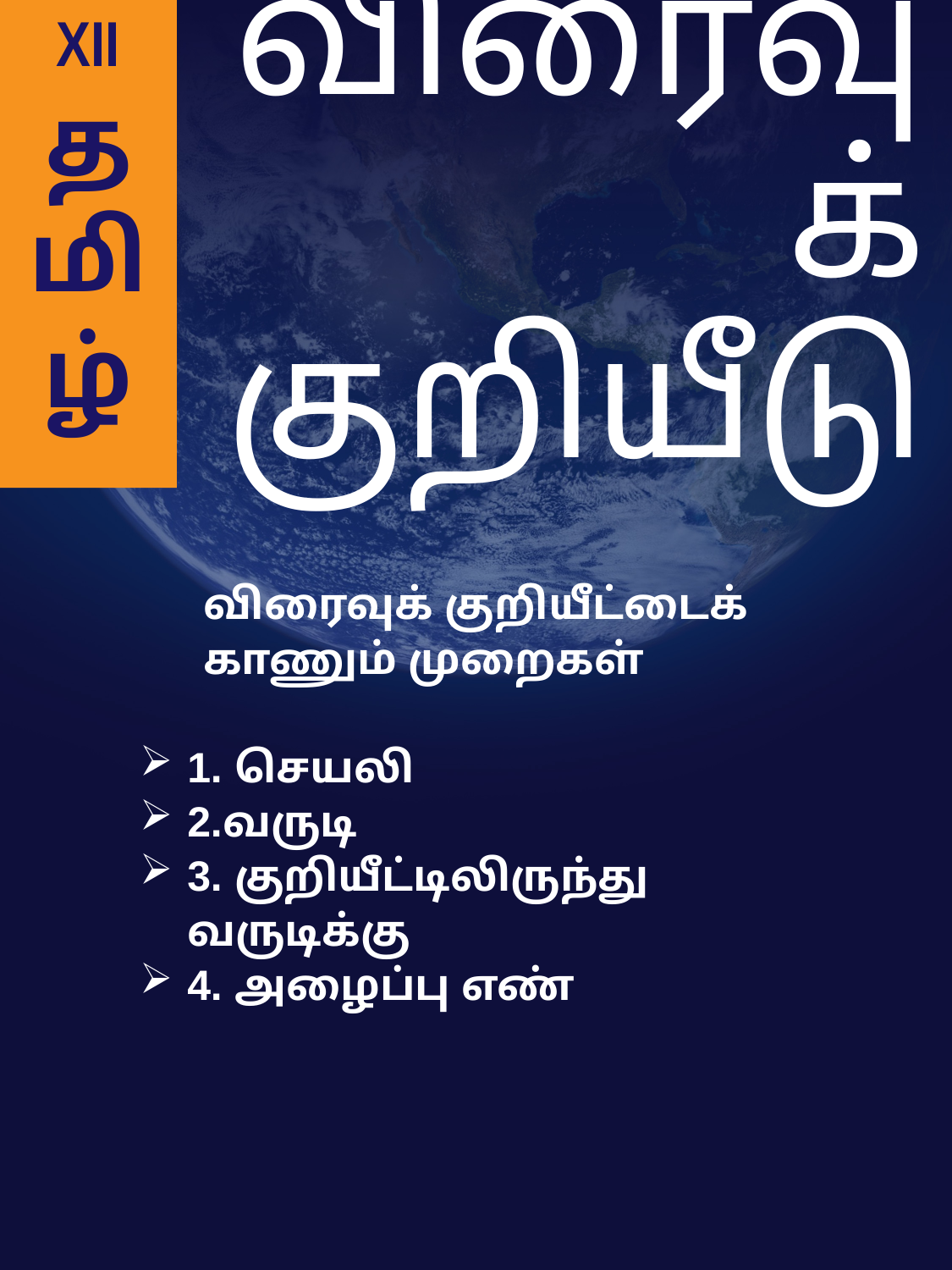

XII
த
மி
ழ்

# விரைவுக் குறியீடு
விரைவுக் குறியீட்டைக் காணும் முறைகள்

1. செயலி
2.வருடி
3. குறியீட்டிலிருந்து வருடிக்கு
4. அழைப்பு எண்